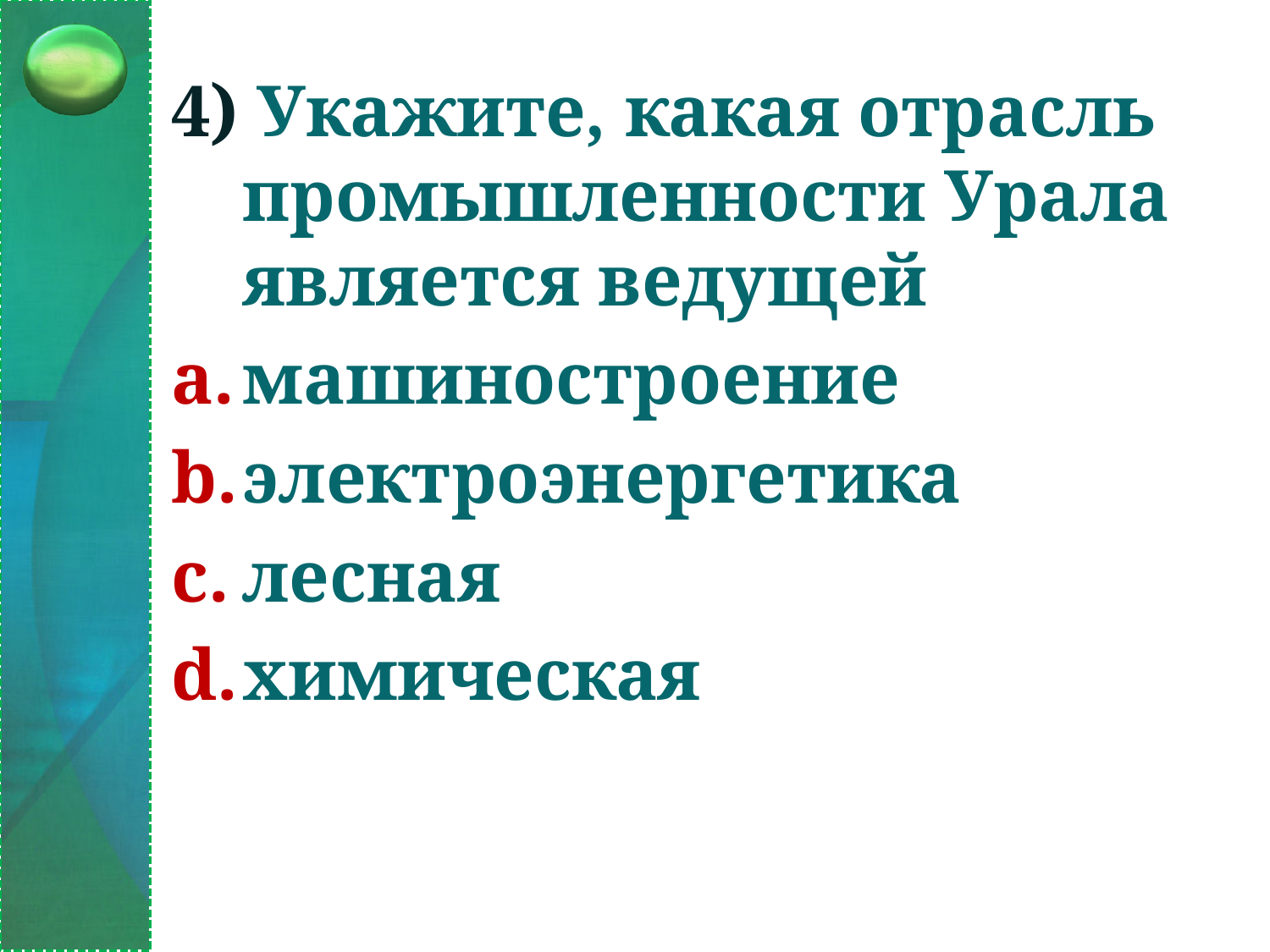

4) Укажите, какая отрасль промышленности Урала является ведущей
машиностроение
электроэнергетика
лесная
химическая